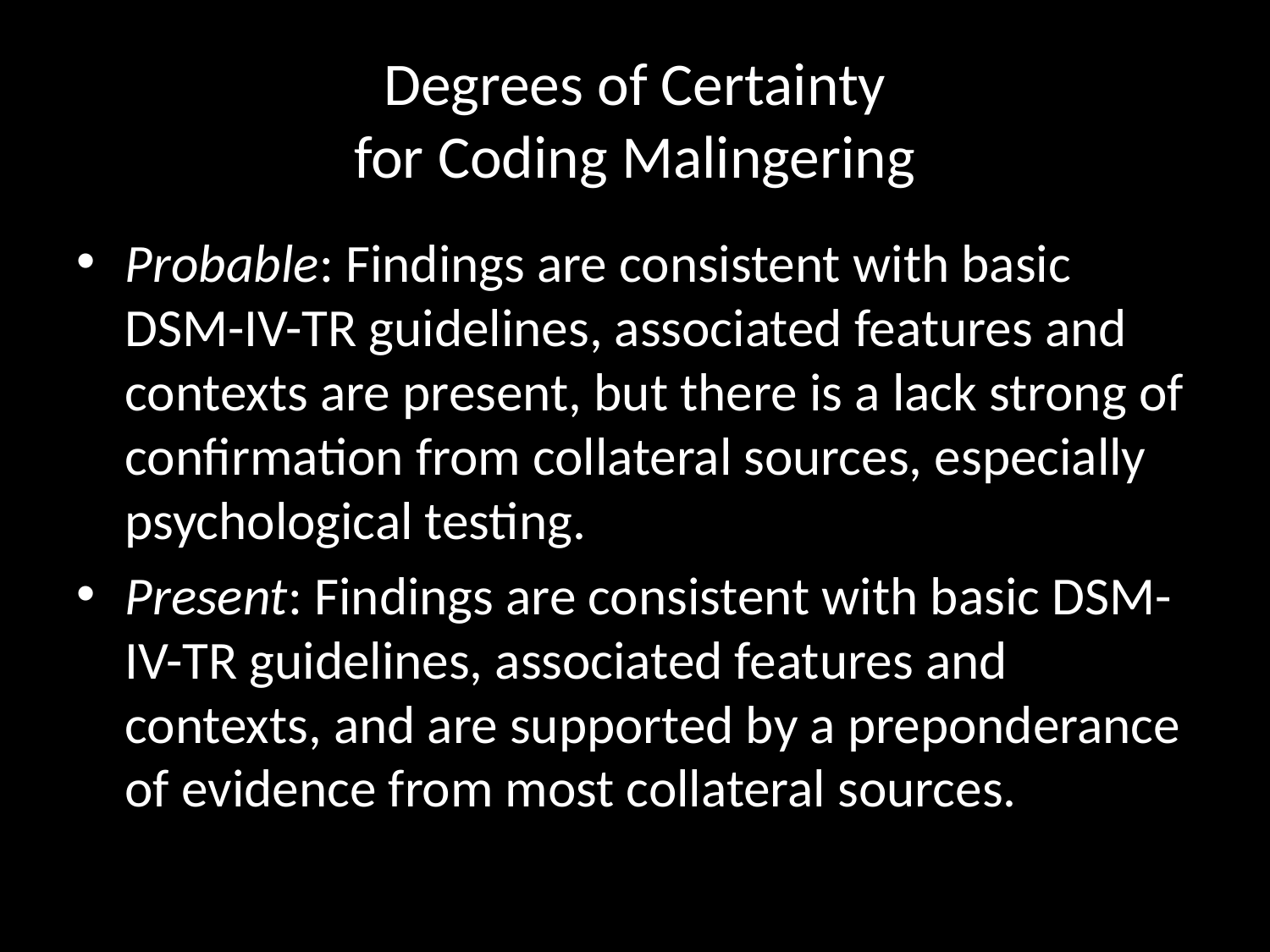

# Degrees of Certainty for Coding Malingering
Probable: Findings are consistent with basic DSM-IV-TR guidelines, associated features and contexts are present, but there is a lack strong of confirmation from collateral sources, especially psychological testing.
Present: Findings are consistent with basic DSM-IV-TR guidelines, associated features and contexts, and are supported by a preponderance of evidence from most collateral sources.